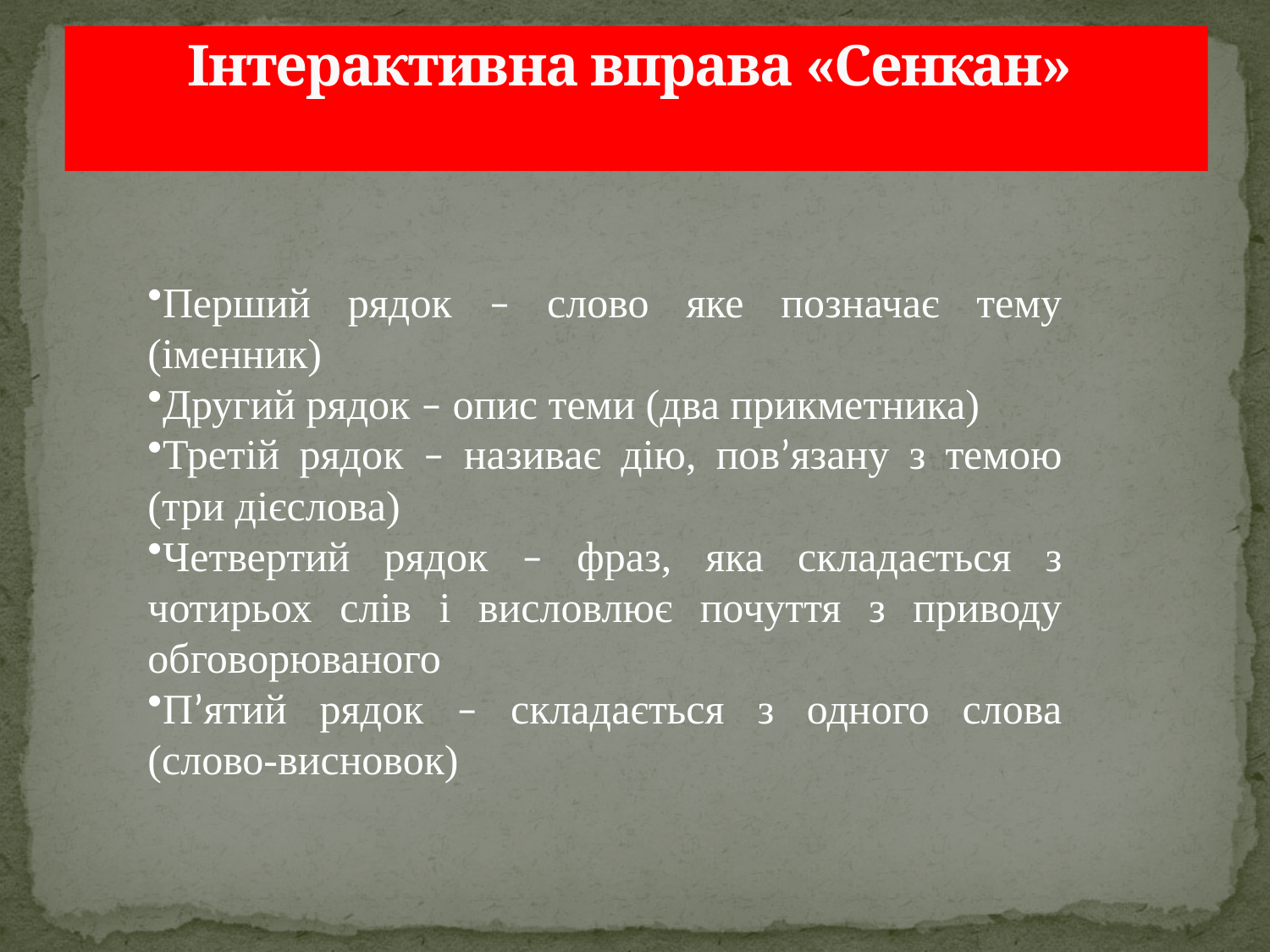

# Інтерактивна вправа «Сенкан»
Перший рядок – слово яке позначає тему (іменник)
Другий рядок – опис теми (два прикметника)
Третій рядок – називає дію, пов’язану з темою (три дієслова)
Четвертий рядок – фраз, яка складається з чотирьох слів і висловлює почуття з приводу обговорюваного
П’ятий рядок – складається з одного слова (слово-висновок)